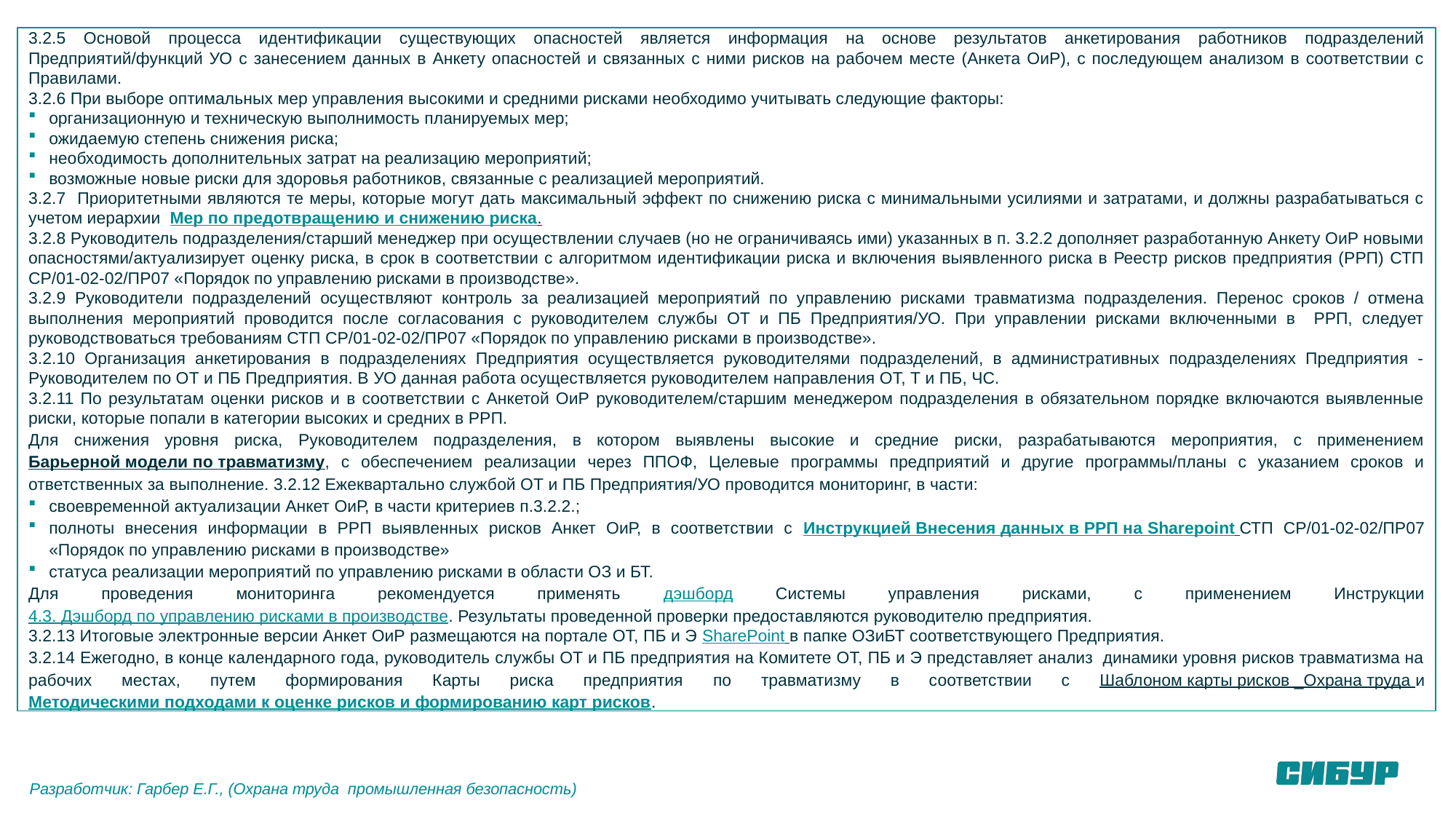

3.2.5 Основой процесса идентификации существующих опасностей является информация на основе результатов анкетирования работников подразделений Предприятий/функций УО с занесением данных в Анкету опасностей и связанных с ними рисков на рабочем месте (Анкета ОиР), с последующем анализом в соответствии с Правилами.
3.2.6 При выборе оптимальных мер управления высокими и средними рисками необходимо учитывать следующие факторы:
организационную и техническую выполнимость планируемых мер;
ожидаемую степень снижения риска;
необходимость дополнительных затрат на реализацию мероприятий;
возможные новые риски для здоровья работников, связанные с реализацией мероприятий.
3.2.7  Приоритетными являются те меры, которые могут дать максимальный эффект по снижению риска с минимальными усилиями и затратами, и должны разрабатываться с учетом иерархии  Мер по предотвращению и снижению риска.
3.2.8 Руководитель подразделения/старший менеджер при осуществлении случаев (но не ограничиваясь ими) указанных в п. 3.2.2 дополняет разработанную Анкету ОиР новыми опасностями/актуализирует оценку риска, в срок в соответствии с алгоритмом идентификации риска и включения выявленного риска в Реестр рисков предприятия (РРП) СТП СР/01-02-02/ПР07 «Порядок по управлению рисками в производстве».
3.2.9 Руководители подразделений осуществляют контроль за реализацией мероприятий по управлению рисками травматизма подразделения. Перенос сроков / отмена выполнения мероприятий проводится после согласования с руководителем службы ОТ и ПБ Предприятия/УО. При управлении рисками включенными в  РРП, следует руководствоваться требованиям СТП СР/01-02-02/ПР07 «Порядок по управлению рисками в производстве».
3.2.10 Организация анкетирования в подразделениях Предприятия осуществляется руководителями подразделений, в административных подразделениях Предприятия - Руководителем по ОТ и ПБ Предприятия. В УО данная работа осуществляется руководителем направления ОТ, Т и ПБ, ЧС.
3.2.11 По результатам оценки рисков и в соответствии с Анкетой ОиР руководителем/старшим менеджером подразделения в обязательном порядке включаются выявленные риски, которые попали в категории высоких и средних в РРП.
Для снижения уровня риска, Руководителем подразделения, в котором выявлены высокие и средние риски, разрабатываются мероприятия, с применением Барьерной модели по травматизму, с обеспечением реализации через ППОФ, Целевые программы предприятий и другие программы/планы с указанием сроков и ответственных за выполнение. 3.2.12 Ежеквартально службой ОТ и ПБ Предприятия/УО проводится мониторинг, в части:
своевременной актуализации Анкет ОиР, в части критериев п.3.2.2.;
полноты внесения информации в РРП выявленных рисков Анкет ОиР, в соответствии с Инструкцией Внесения данных в РРП на Sharepoint СТП СР/01-02-02/ПР07 «Порядок по управлению рисками в производстве»
статуса реализации мероприятий по управлению рисками в области ОЗ и БТ.
Для проведения мониторинга рекомендуется применять дэшборд Системы управления рисками, с применением Инструкции 4.3. Дэшборд по управлению рисками в производстве. Результаты проведенной проверки предоставляются руководителю предприятия.
3.2.13 Итоговые электронные версии Анкет ОиР размещаются на портале ОТ, ПБ и Э SharePoint в папке ОЗиБТ соответствующего Предприятия.
3.2.14 Ежегодно, в конце календарного года, руководитель службы ОТ и ПБ предприятия на Комитете ОТ, ПБ и Э представляет анализ  динамики уровня рисков травматизма на рабочих местах, путем формирования Карты риска предприятия по травматизму в соответствии с Шаблоном карты рисков _Охрана труда и Методическими подходами к оценке рисков и формированию карт рисков.
Разработчик: Гарбер Е.Г., (Охрана труда  промышленная безопасность)